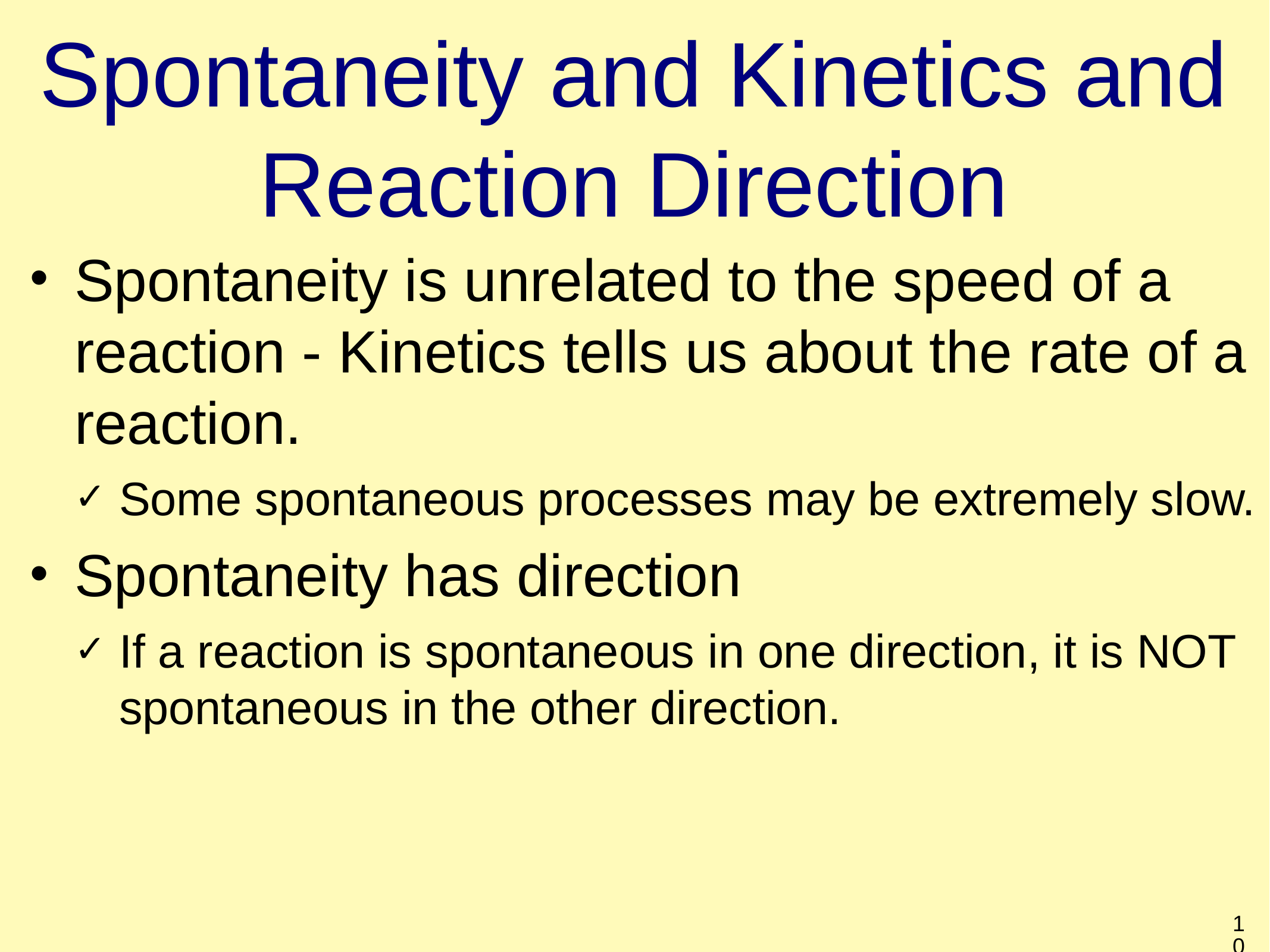

# Spontaneity and Kinetics and Reaction Direction
Spontaneity is unrelated to the speed of a reaction - Kinetics tells us about the rate of a reaction.
Some spontaneous processes may be extremely slow.
Spontaneity has direction
If a reaction is spontaneous in one direction, it is NOT spontaneous in the other direction.
10